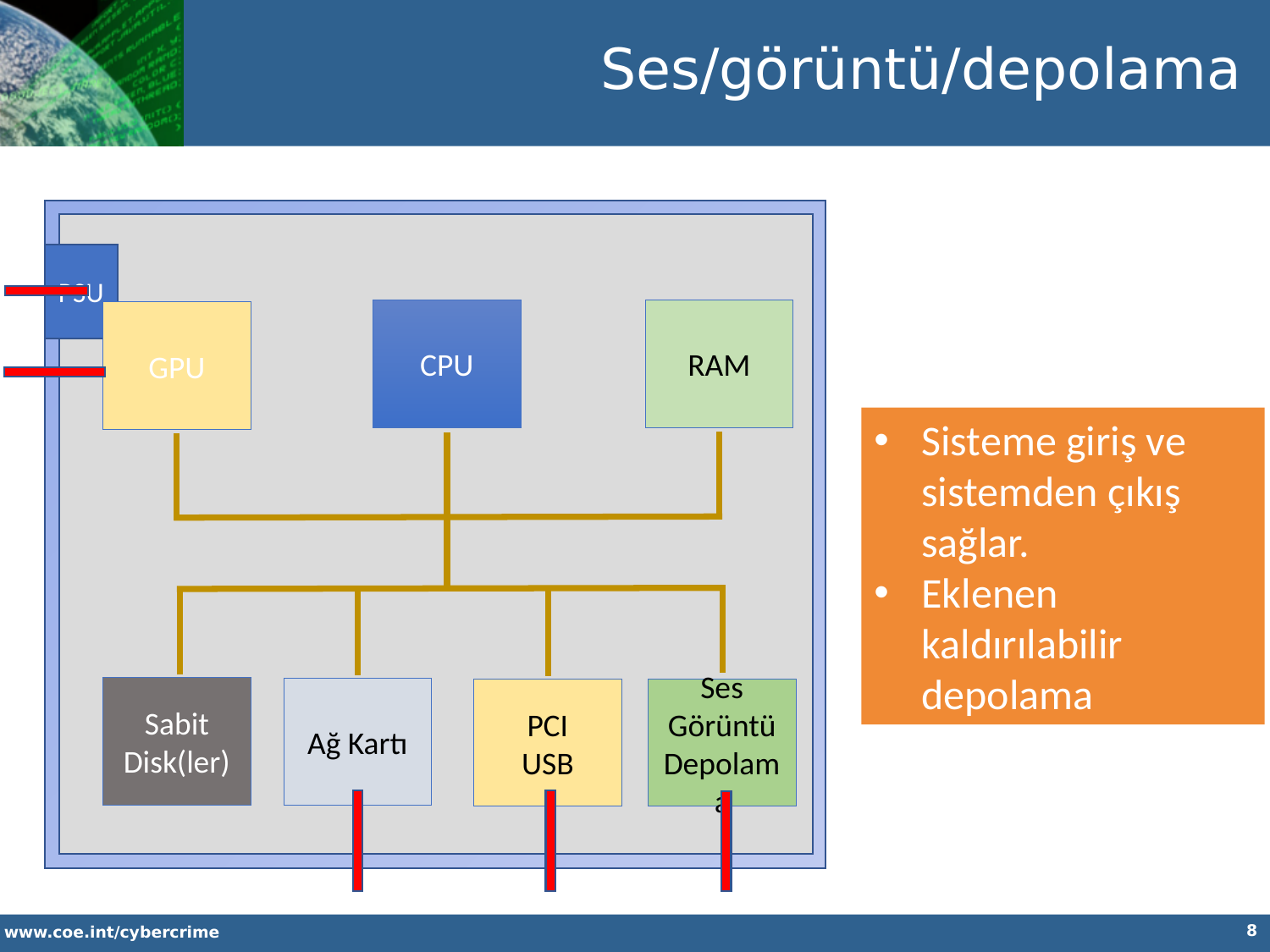

Ses/görüntü/depolama

PSU

CPU
RAM
GPU

Sisteme giriş ve sistemden çıkış sağlar.
Eklenen kaldırılabilir depolama

Sabit Disk(ler)
Ağ Kartı
PCI
USB
Ses
Görüntü
Depolama